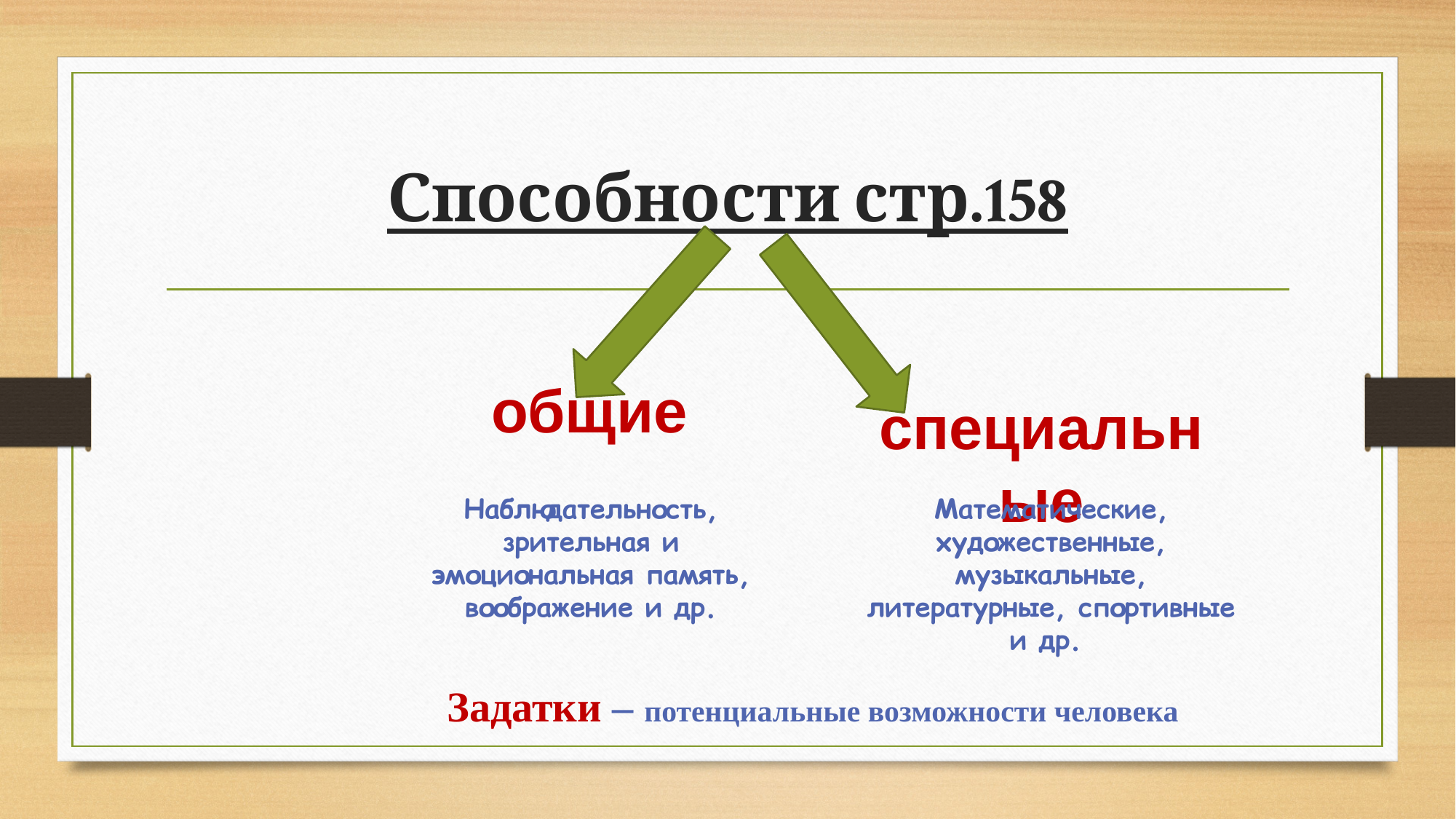

# Способности стр.158

общие
специальные
Математические, художественные, музыкальные, литературные, спортивные и др.
Наблюдательность, зрительная и эмоциональная память, воображение и др.
Задатки – потенциальные возможности человека